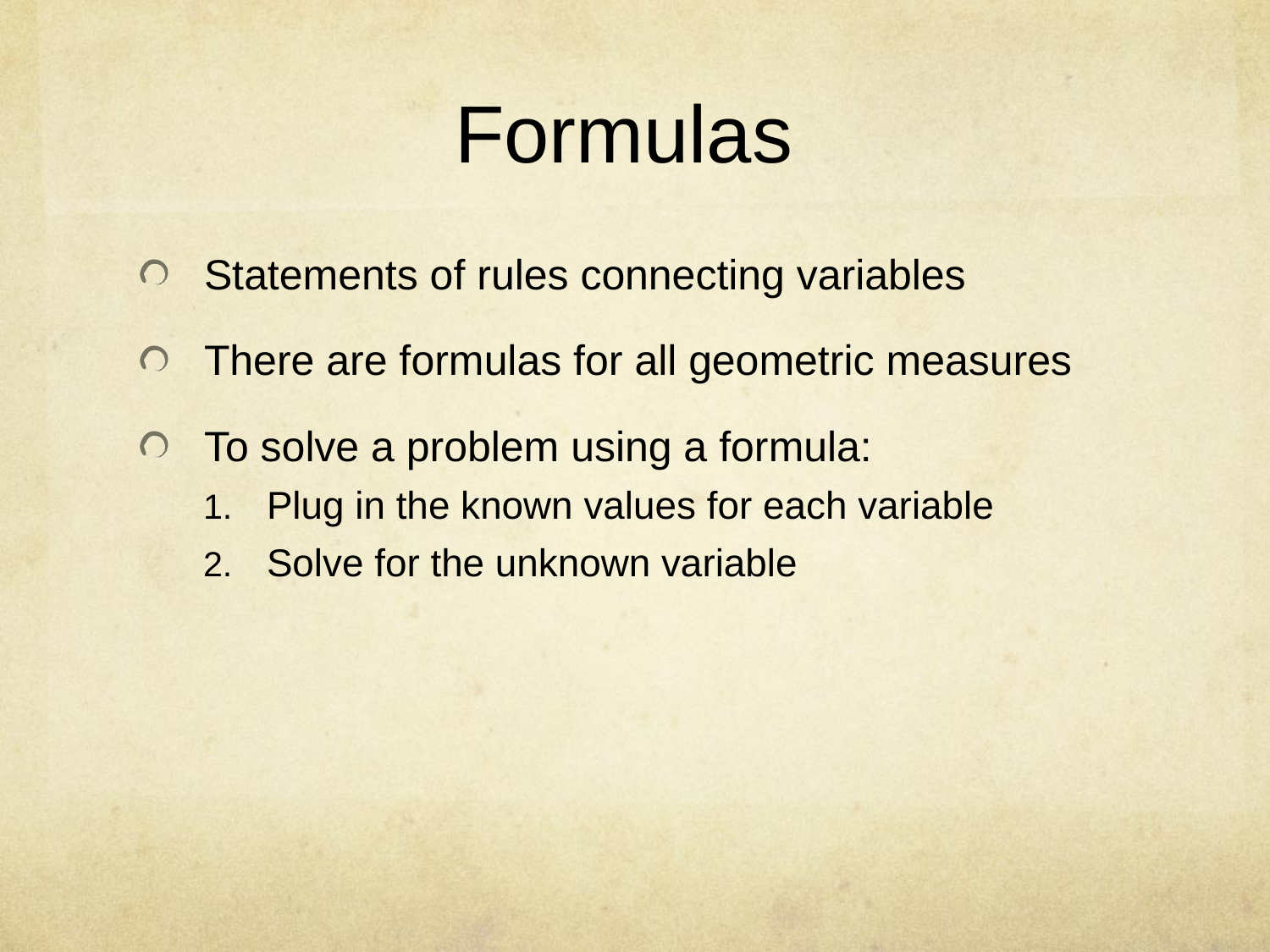

# Formulas
Statements of rules connecting variables
There are formulas for all geometric measures
To solve a problem using a formula:
Plug in the known values for each variable
Solve for the unknown variable